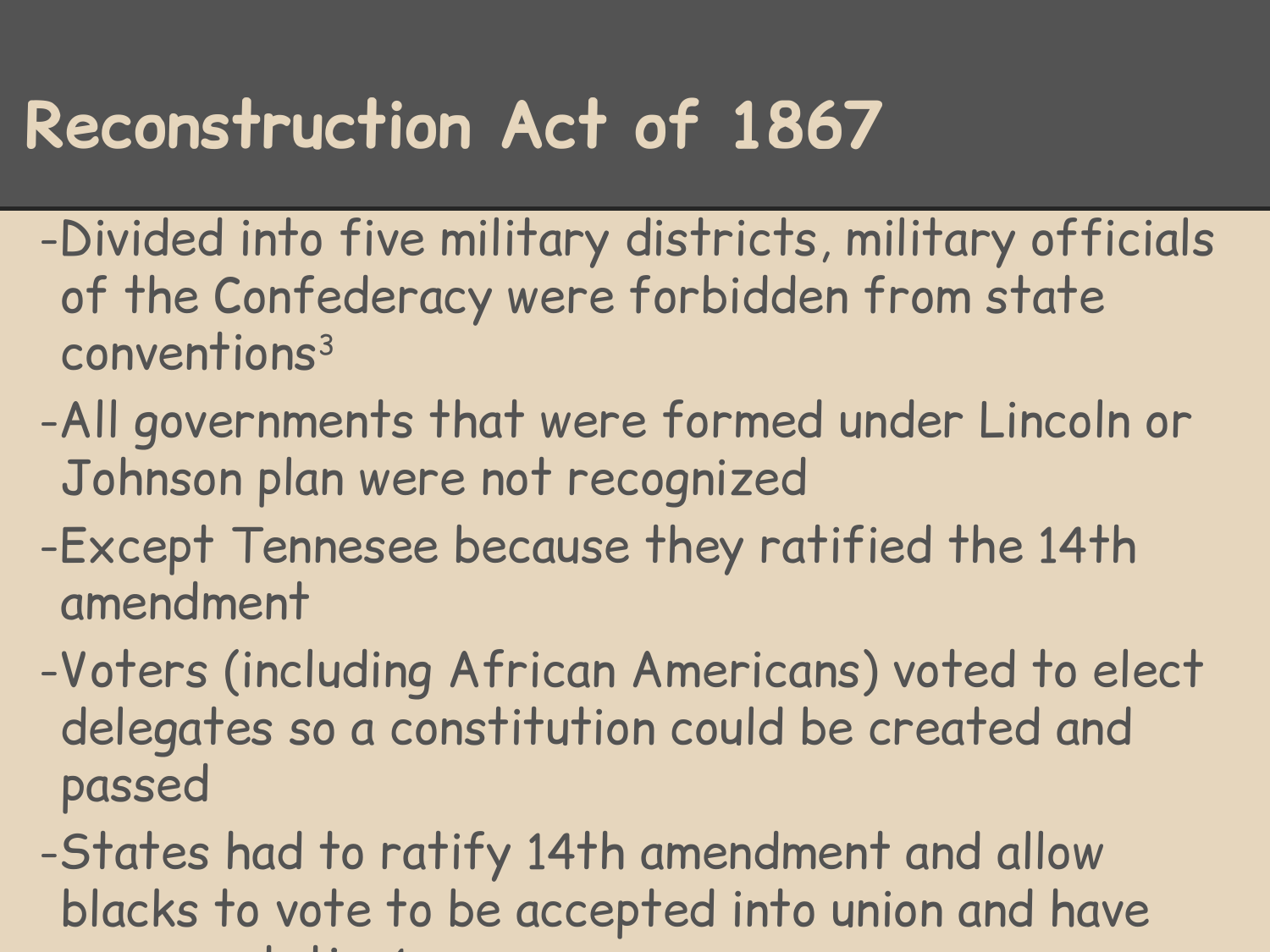

# Reconstruction Act of 1867
-Divided into five military districts, military officials of the Confederacy were forbidden from state conventions3
-All governments that were formed under Lincoln or Johnson plan were not recognized
-Except Tennesee because they ratified the 14th amendment
-Voters (including African Americans) voted to elect delegates so a constitution could be created and passed
-States had to ratify 14th amendment and allow blacks to vote to be accepted into union and have representation4